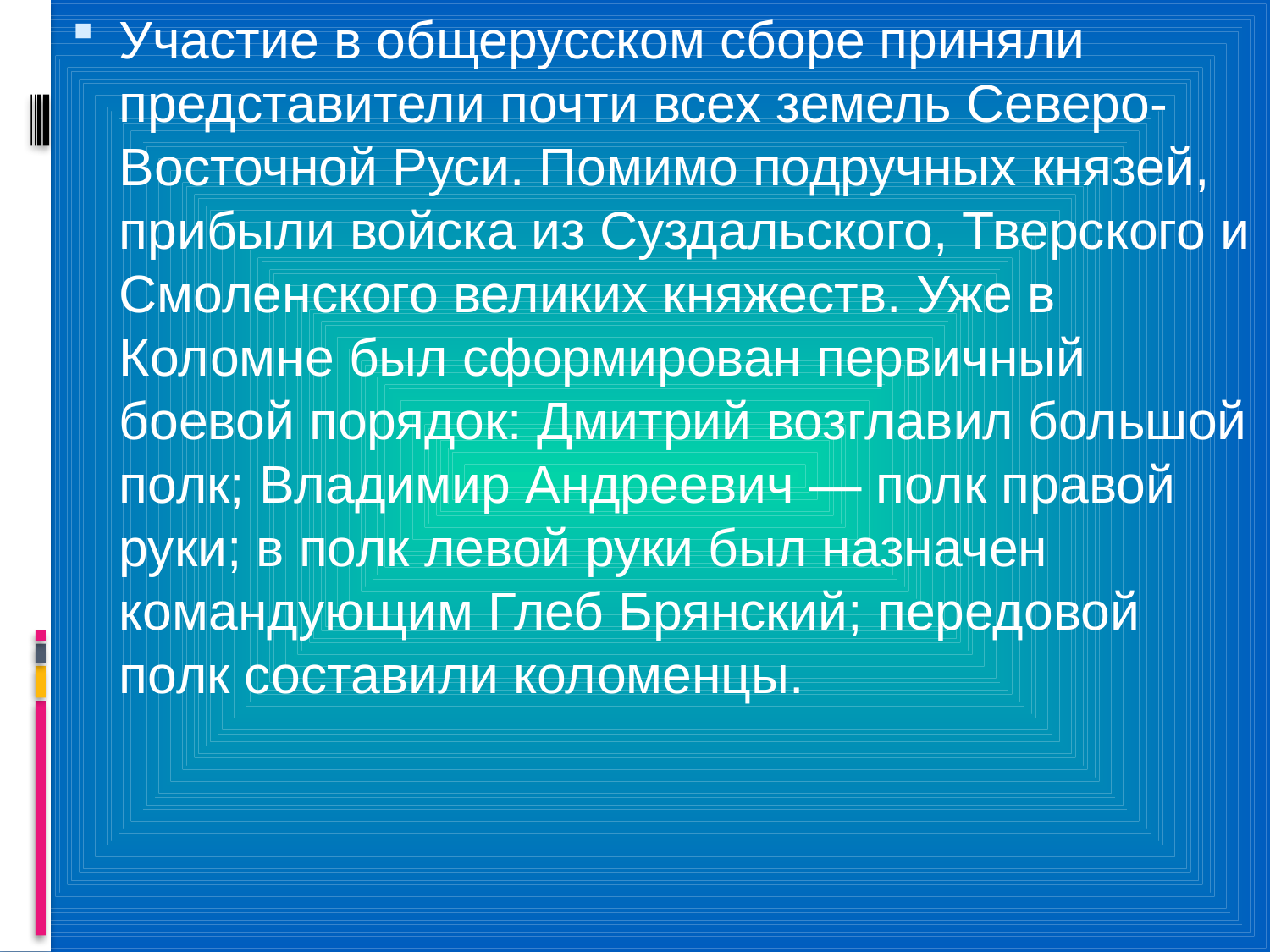

Участие в общерусском сборе приняли представители почти всех земель Северо-Восточной Руси. Помимо подручных князей, прибыли войска из Суздальского, Тверского и Смоленского великих княжеств. Уже в Коломне был сформирован первичный боевой порядок: Дмитрий возглавил большой полк; Владимир Андреевич — полк правой руки; в полк левой руки был назначен командующим Глеб Брянский; передовой полк составили коломенцы.
#